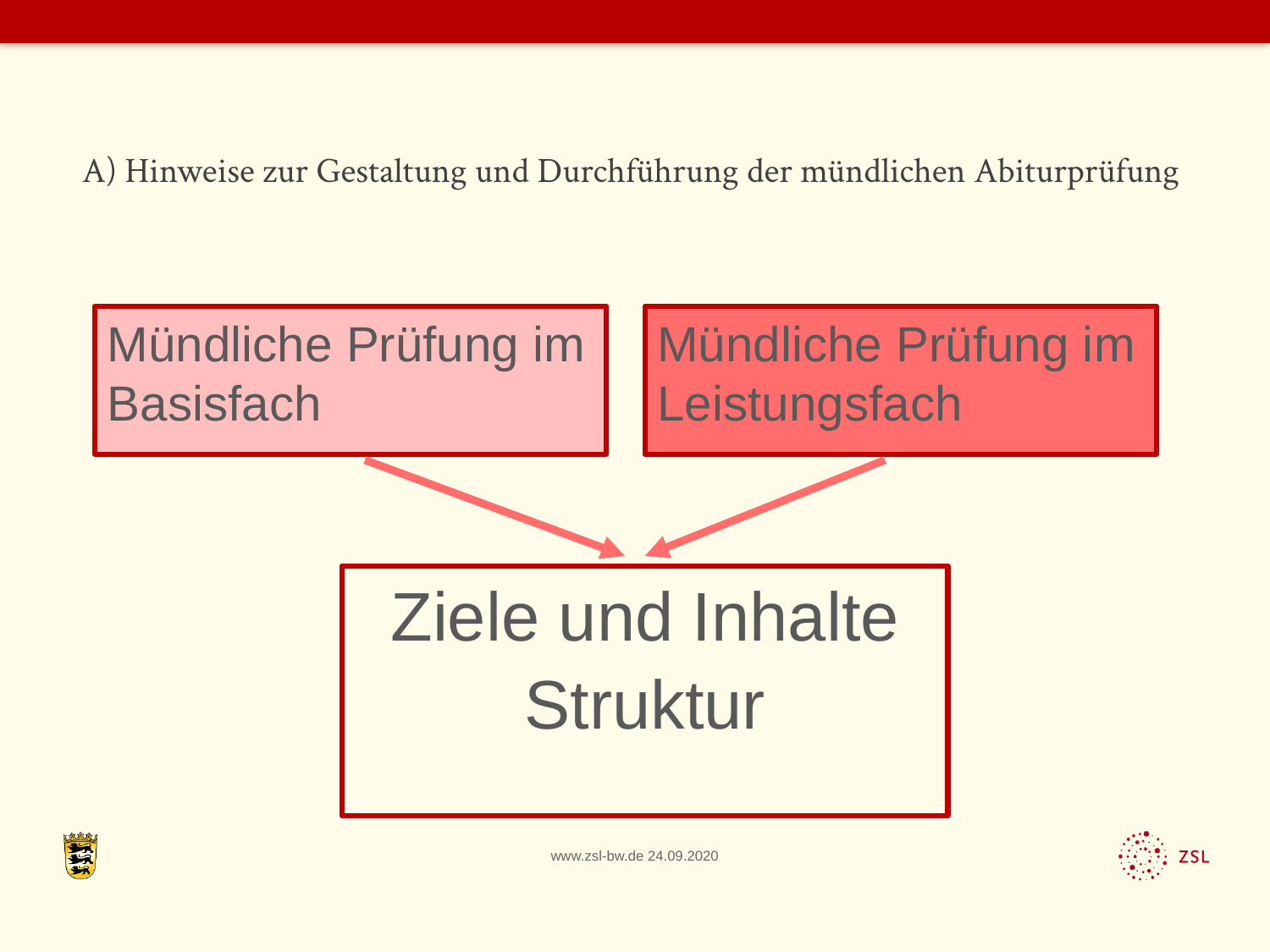

# A) Hinweise zur Gestaltung und Durchführung der mündlichen Abiturprüfung
Mündliche Prüfung im Basisfach

Mündliche Prüfung im Leistungsfach

Ziele und Inhalte
Struktur